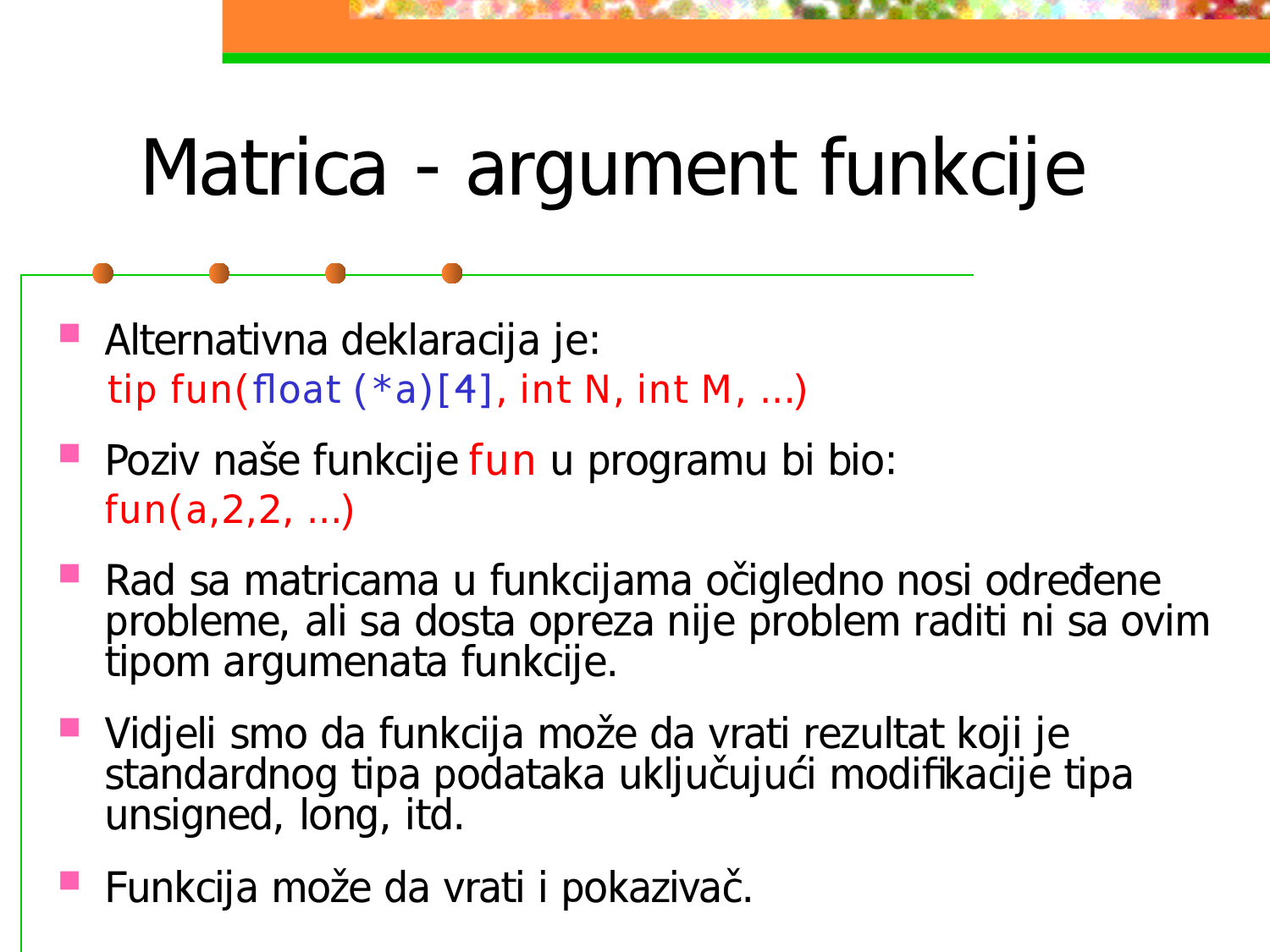

# Matrica - argument funkcije
Alternativna deklaracija je:
tip fun(float (*a)[4], int N, int M, ...)
Poziv naše funkcije fun u programu bi bio:
	fun(a,2,2, ...)
Rad sa matricama u funkcijama očigledno nosi određene probleme, ali sa dosta opreza nije problem raditi ni sa ovim tipom argumenata funkcije.
Vidjeli smo da funkcija može da vrati rezultat koji je standardnog tipa podataka uključujući modifikacije tipa unsigned, long, itd.
Funkcija može da vrati i pokazivač.